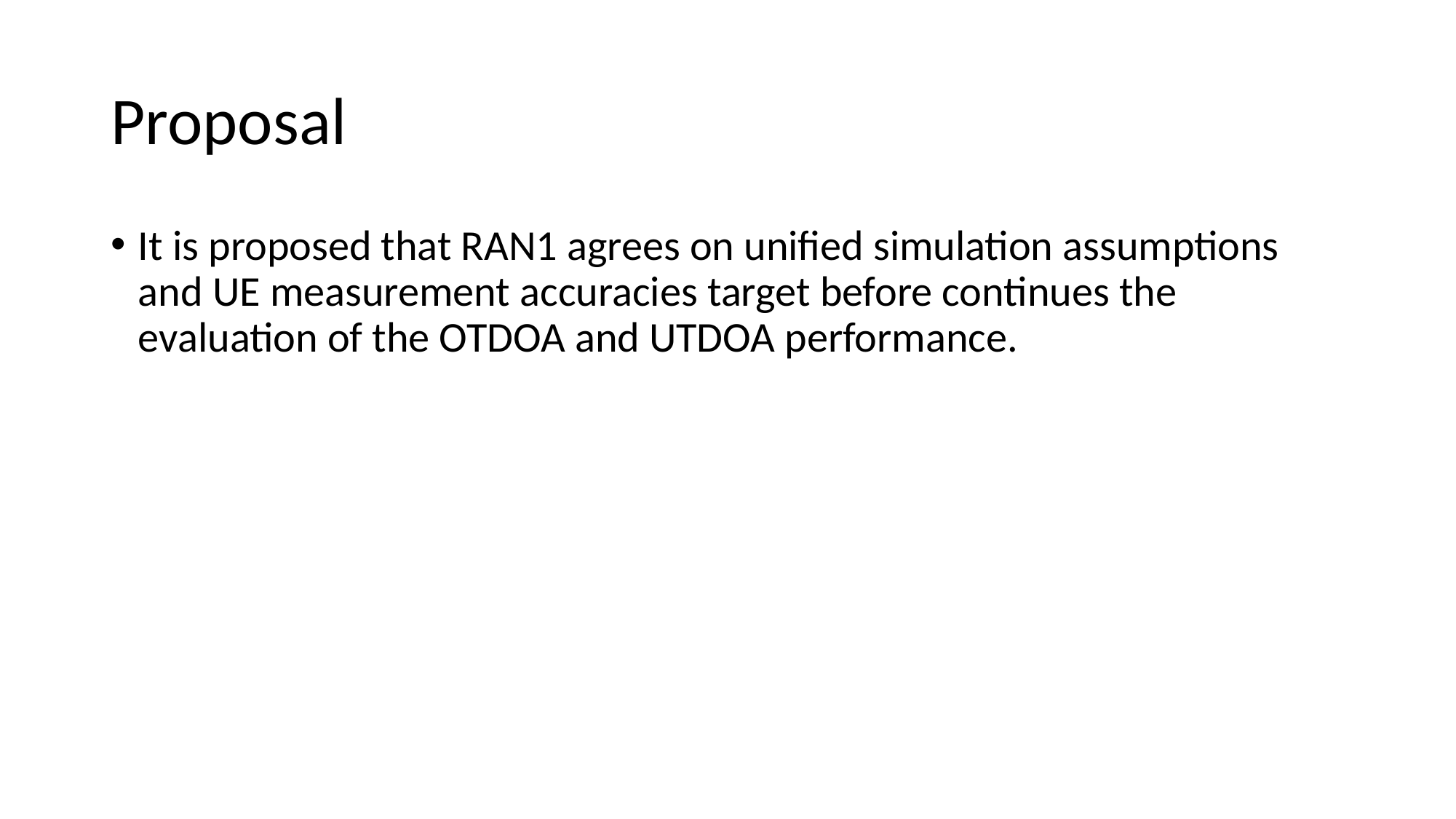

# Proposal
It is proposed that RAN1 agrees on unified simulation assumptions and UE measurement accuracies target before continues the evaluation of the OTDOA and UTDOA performance.